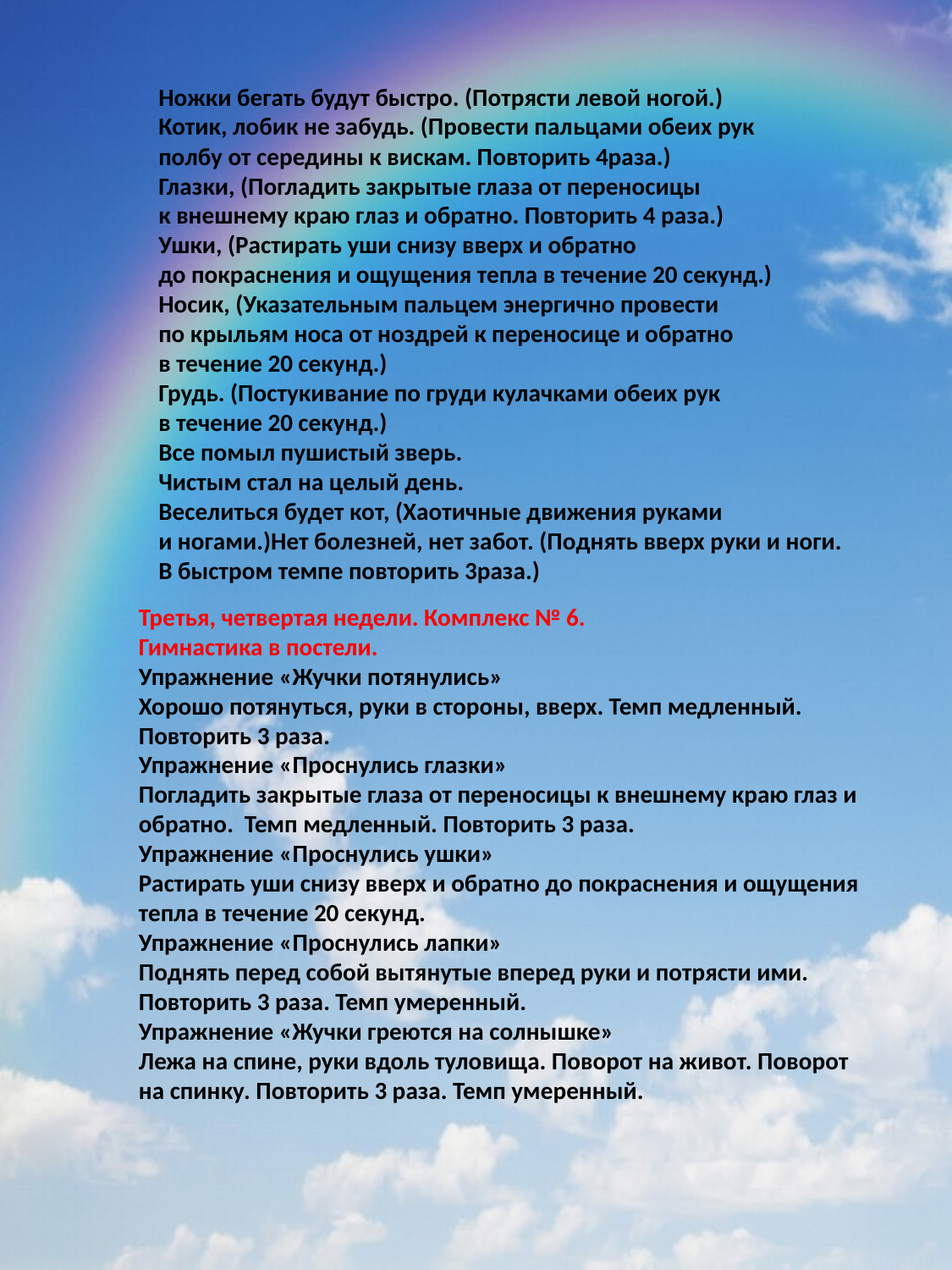

Ножки бегать будут быстро. (Потрясти левой ногой.)
Котик, лобик не забудь. (Провести пальцами обеих рук
полбу от середины к вискам. Повторить 4раза.)
Глазки, (Погладить закрытые глаза от переносицы
к внешнему краю глаз и обратно. Повторить 4 раза.)
Ушки, (Растирать уши снизу вверх и обратно
до покраснения и ощущения тепла в течение 20 секунд.)
Носик, (Указательным пальцем энергично провести
по крыльям носа от ноздрей к переносице и обратно
в течение 20 секунд.)
Грудь. (Постукивание по груди кулачками обеих рук
в течение 20 секунд.)
Все помыл пушистый зверь.
Чистым стал на целый день.
Веселиться будет кот, (Хаотичные движения руками
и ногами.)Нет болезней, нет забот. (Поднять вверх руки и ноги.
В быстром темпе повторить 3раза.)

Третья, четвертая недели. Комплекс № 6.
Гимнастика в постели.
Упражнение «Жучки потянулись»
Хорошо потянуться, руки в стороны, вверх. Темп медленный. Повторить 3 раза.
Упражнение «Проснулись глазки»
Погладить закрытые глаза от переносицы к внешнему краю глаз и обратно.  Темп медленный. Повторить 3 раза.
Упражнение «Проснулись ушки»
Растирать уши снизу вверх и обратно до покраснения и ощущения тепла в течение 20 секунд.
Упражнение «Проснулись лапки»
Поднять перед собой вытянутые вперед руки и потрясти ими. Повторить 3 раза. Темп умеренный.
Упражнение «Жучки греются на солнышке»
Лежа на спине, руки вдоль туловища. Поворот на живот. Поворот на спинку. Повторить 3 раза. Темп умеренный.